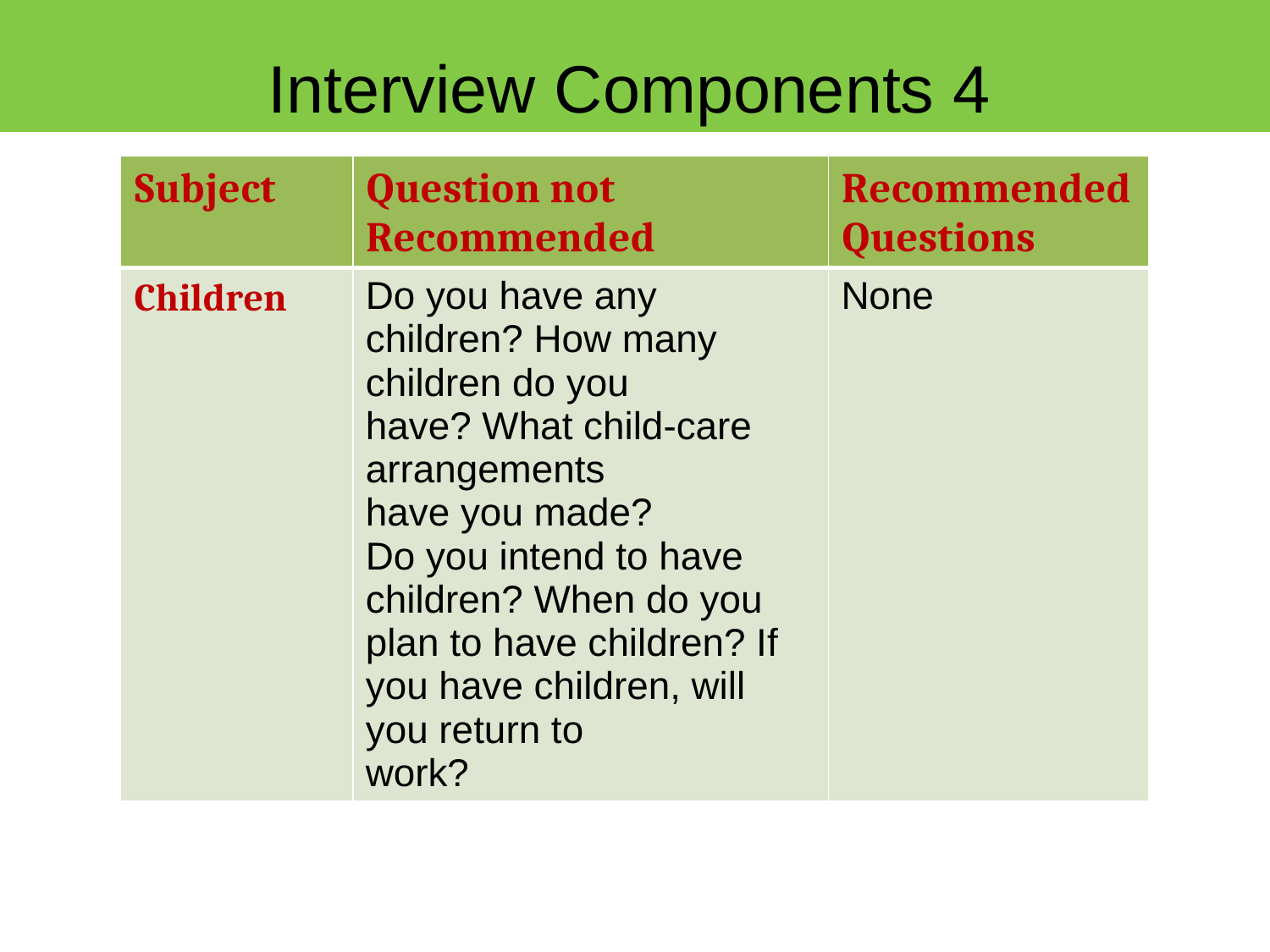

Interview Components 4

| Subject | Question not Recommended | Recommended Questions |
| --- | --- | --- |
| Children | Do you have any children? How many children do you have? What child-care arrangements have you made? Do you intend to have children? When do you plan to have children? If you have children, will you return to work? | None |